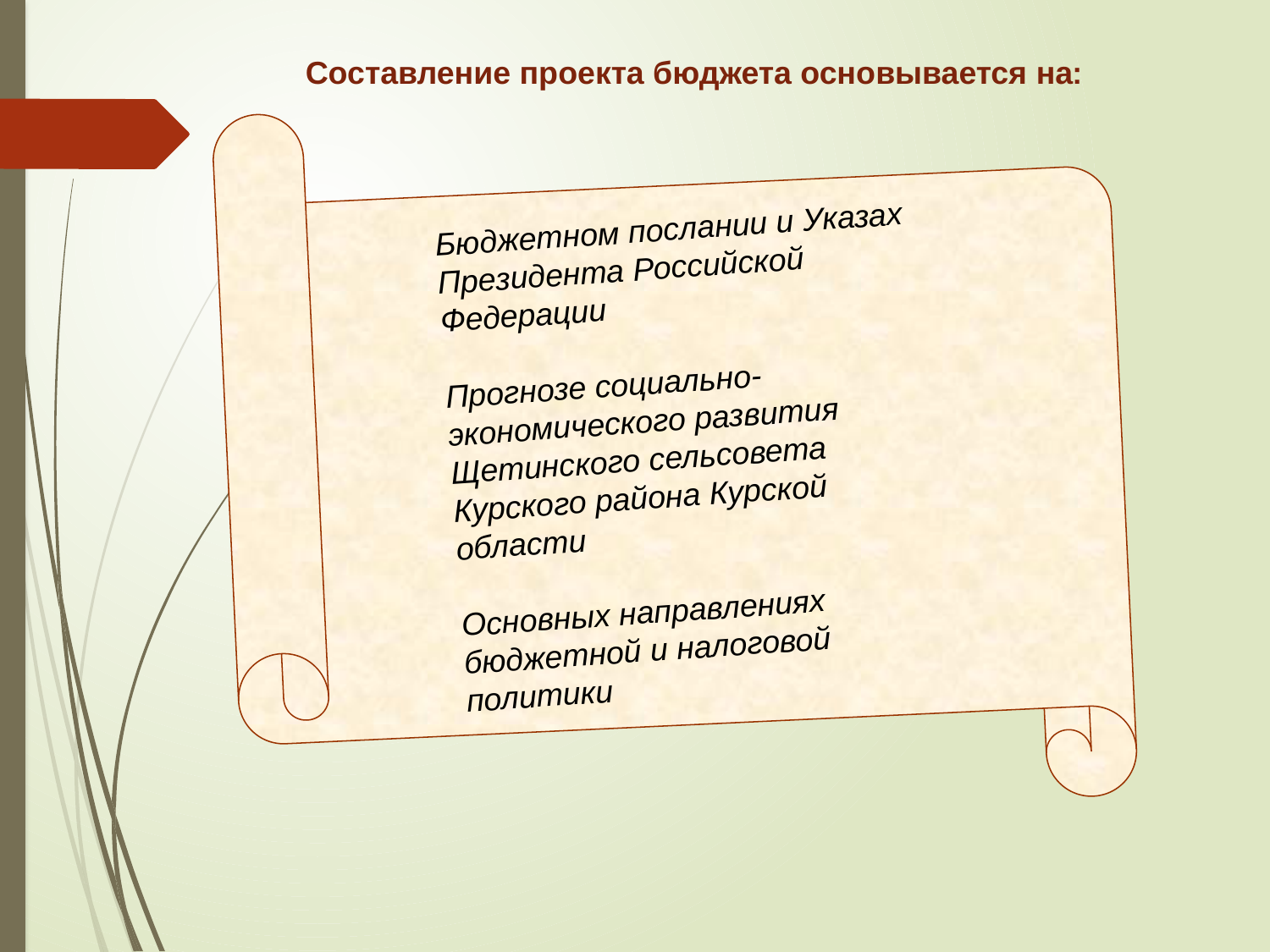

Составление проекта бюджета основывается на:

Бюджетном послании и Указах Президента Российской Федерации

Прогнозе социально-экономического развития Щетинского сельсовета Курского района Курской области

Основных направлениях бюджетной и налоговой политики